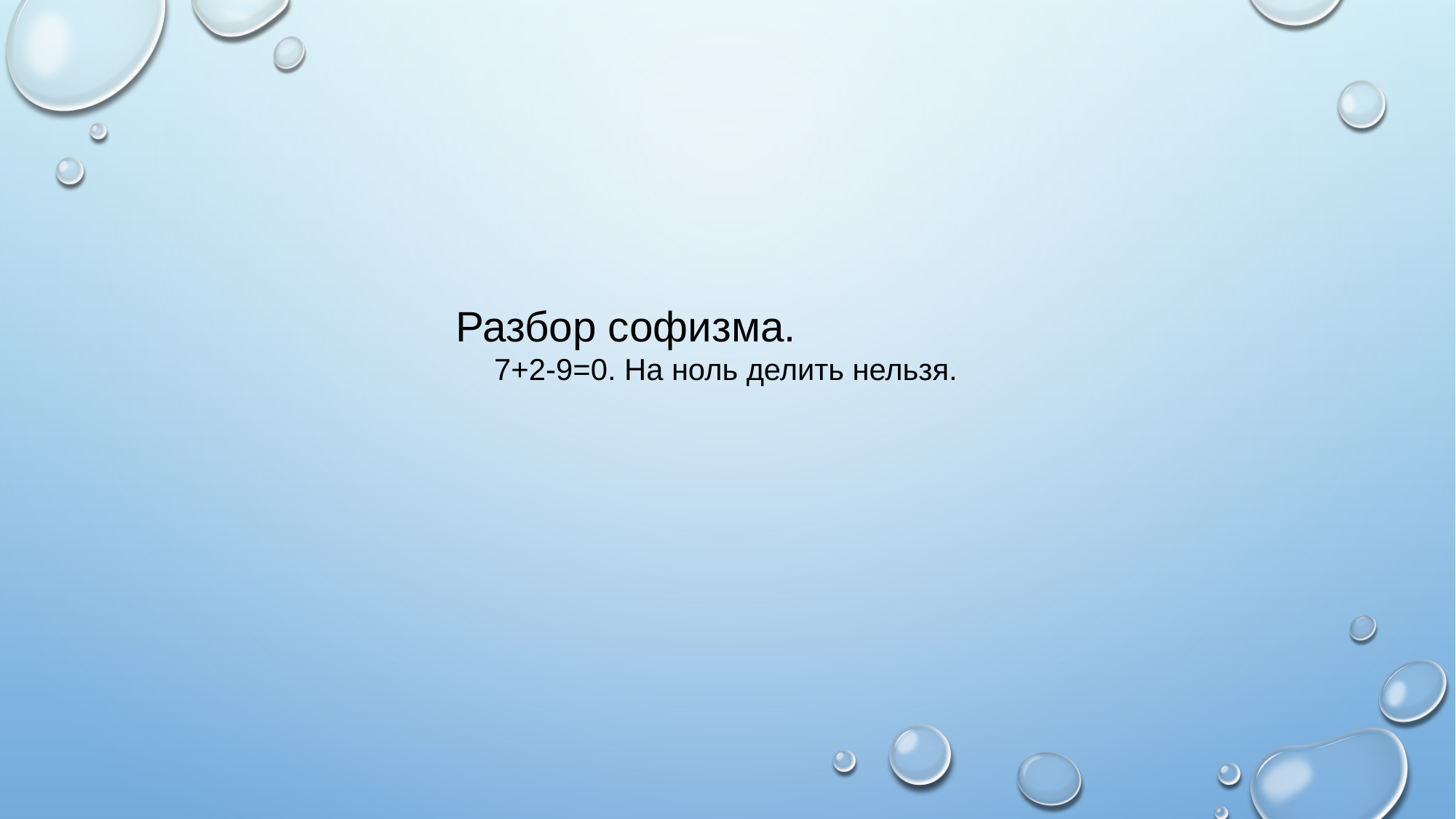

Разбор софизма.
     7+2-9=0. На ноль делить нельзя.